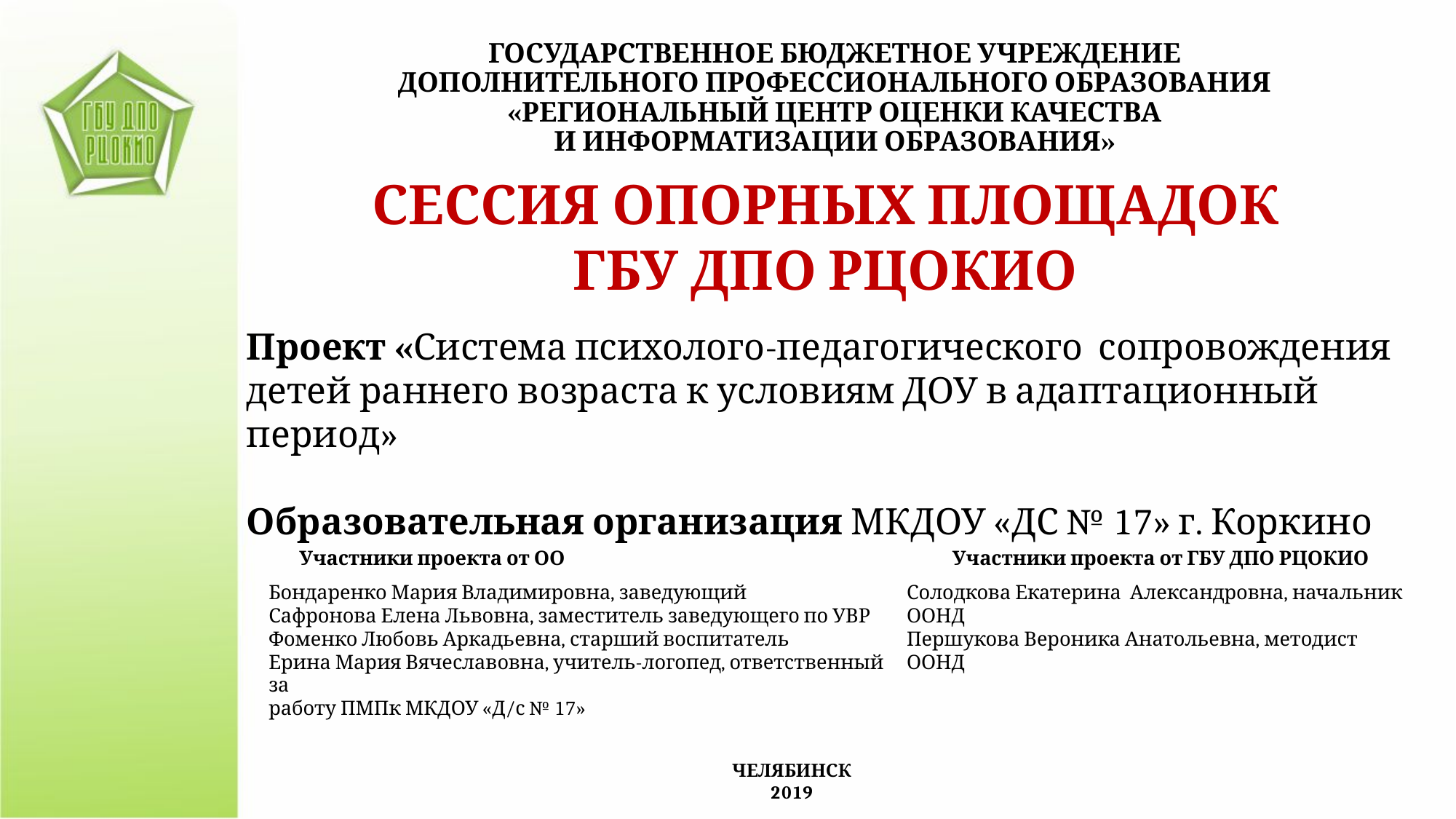

ГОСУДАРСТВЕННОЕ БЮДЖЕТНОЕ УЧРЕЖДЕНИЕ
ДОПОЛНИТЕЛЬНОГО ПРОФЕССИОНАЛЬНОГО ОБРАЗОВАНИЯ
«РЕГИОНАЛЬНЫЙ ЦЕНТР ОЦЕНКИ КАЧЕСТВА
И ИНФОРМАТИЗАЦИИ ОБРАЗОВАНИЯ»

СЕССИЯ ОПОРНЫХ ПЛОЩАДОК
ГБУ ДПО РЦОКИО
Проект «Система психолого-педагогического  сопровождения детей раннего возраста к условиям ДОУ в адаптационный период»

Образовательная организация МКДОУ «ДС № 17» г. Коркино
| Участники проекта от ОО | Участники проекта от ГБУ ДПО РЦОКИО |
| --- | --- |
| Бондаренко Мария Владимировна, заведующий Сафронова Елена Львовна, заместитель заведующего по УВР Фоменко Любовь Аркадьевна, старший воспитатель Ерина Мария Вячеславовна, учитель-логопед, ответственный за работу ПМПк МКДОУ «Д/с № 17» | Солодкова Екатерина Александровна, начальник ООНД Першукова Вероника Анатольевна, методист ООНД |
|  |  |
ЧЕЛЯБИНСК
2019